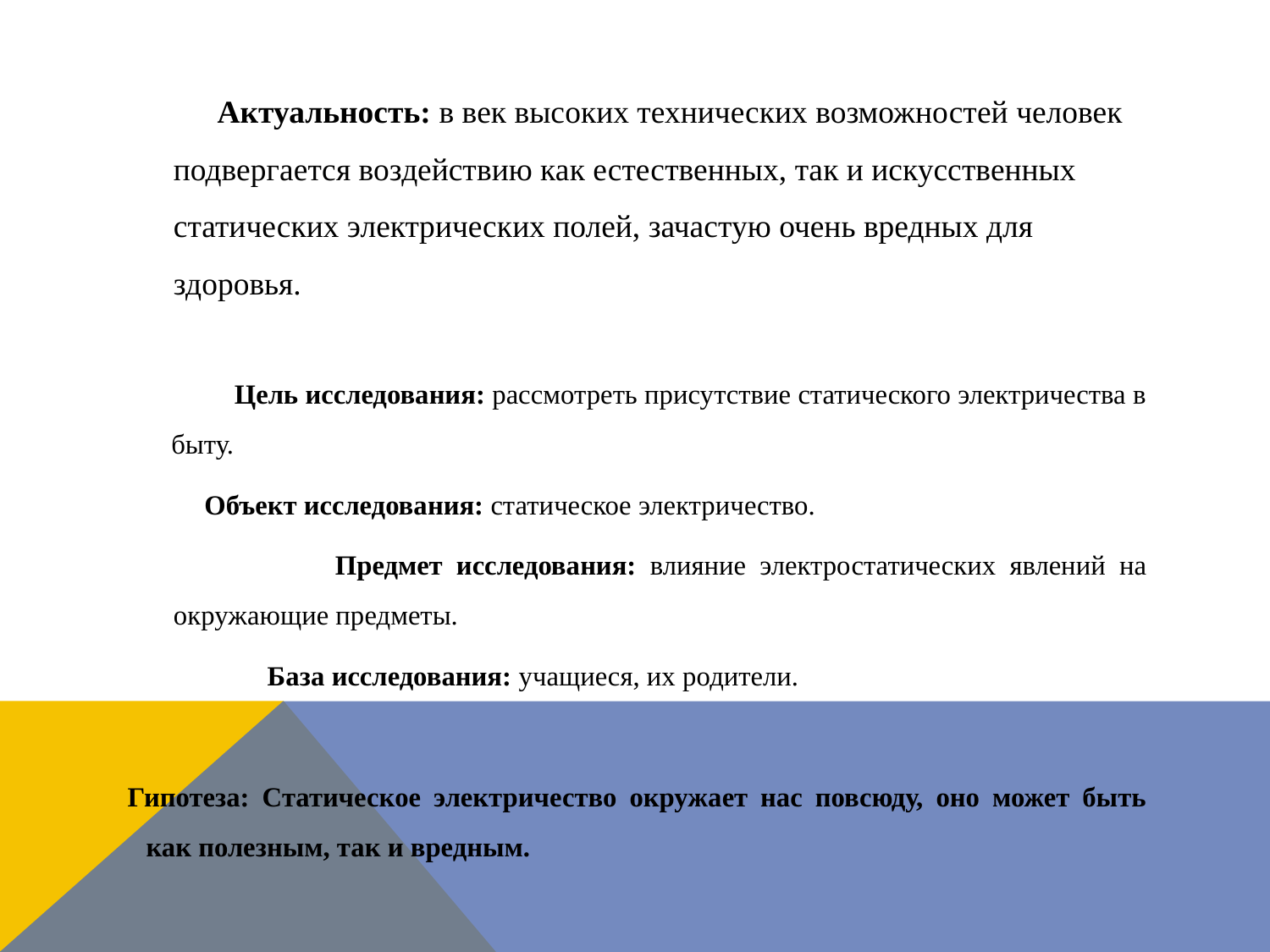

Актуальность: в век высоких технических возможностей человек подвергается воздействию как естественных, так и искусственных  статических электрических полей, зачастую очень вредных для здоровья.

               Цель исследования: рассмотреть присутствие статического электричества в быту.
           Объект исследования: статическое электричество.
               Предмет исследования: влияние электростатических явлений на окружающие предметы.
                    База исследования: учащиеся, их родители.

Гипотеза: Статическое электричество окружает нас повсюду, оно может быть как полезным, так и вредным.